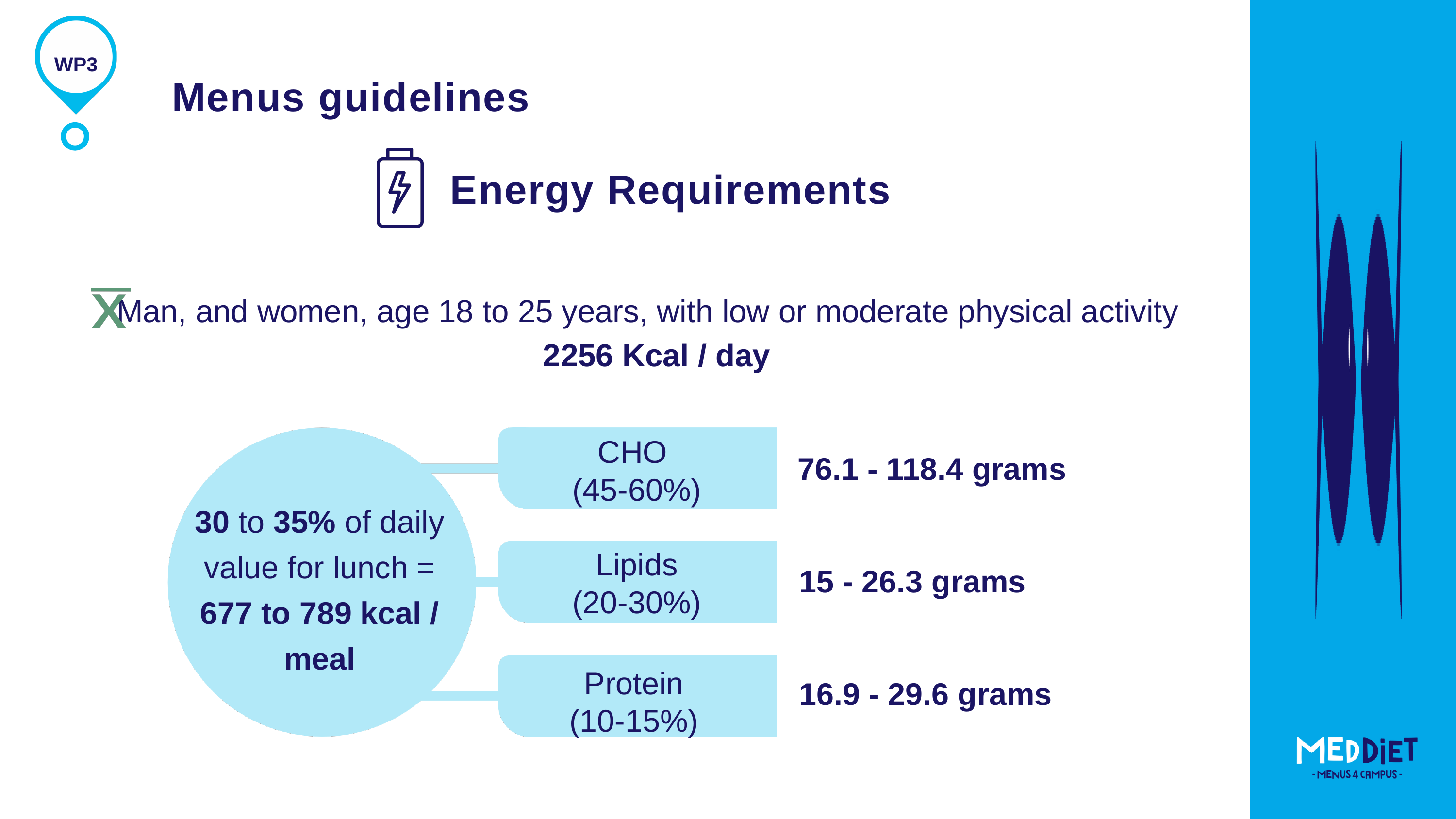

WP3

Menus guidelines

Energy Requirements
Man, and women, age 18 to 25 years, with low or moderate physical activity
 2256 Kcal / day

CHO
(45-60%)
76.1 - 118.4 grams
30 to 35% of daily value for lunch = 677 to 789 kcal / meal
Lipids
(20-30%)
15 - 26.3 grams
Protein
(10-15%)
16.9 - 29.6 grams